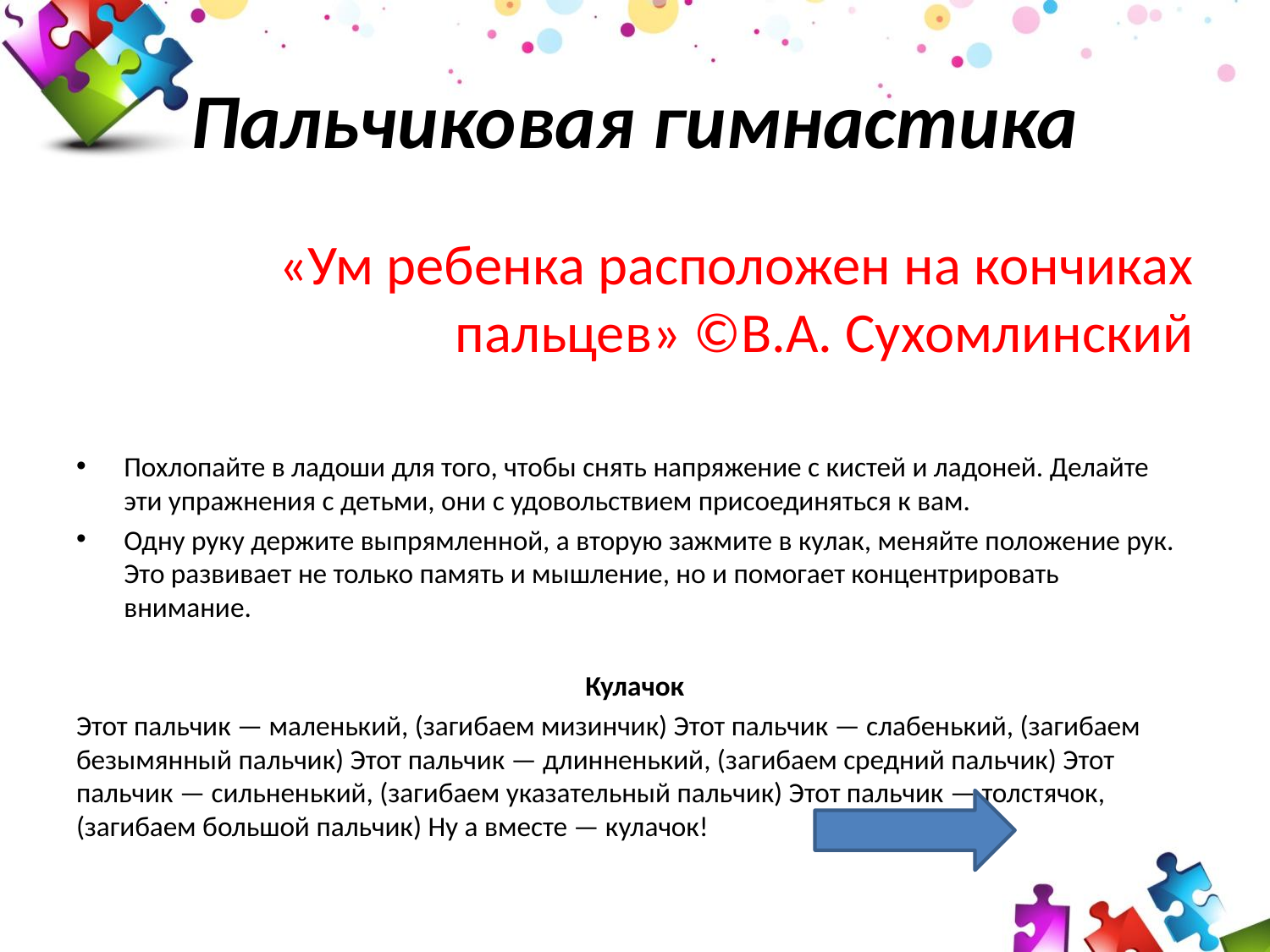

# Пальчиковая гимнастика
«Ум ребенка расположен на кончиках пальцев» ©В.А. Сухомлинский

Похлопайте в ладоши для того, чтобы снять напряжение с кистей и ладоней. Делайте эти упражнения с детьми, они с удовольствием присоединяться к вам.
Одну руку держите выпрямленной, а вторую зажмите в кулак, меняйте положение рук. Это развивает не только память и мышление, но и помогает концентрировать внимание.

Кулачок
Этот пальчик — маленький, (загибаем мизинчик) Этот пальчик — слабенький, (загибаем безымянный пальчик) Этот пальчик — длинненький, (загибаем средний пальчик) Этот пальчик — сильненький, (загибаем указательный пальчик) Этот пальчик — толстячок, (загибаем большой пальчик) Ну а вместе — кулачок!